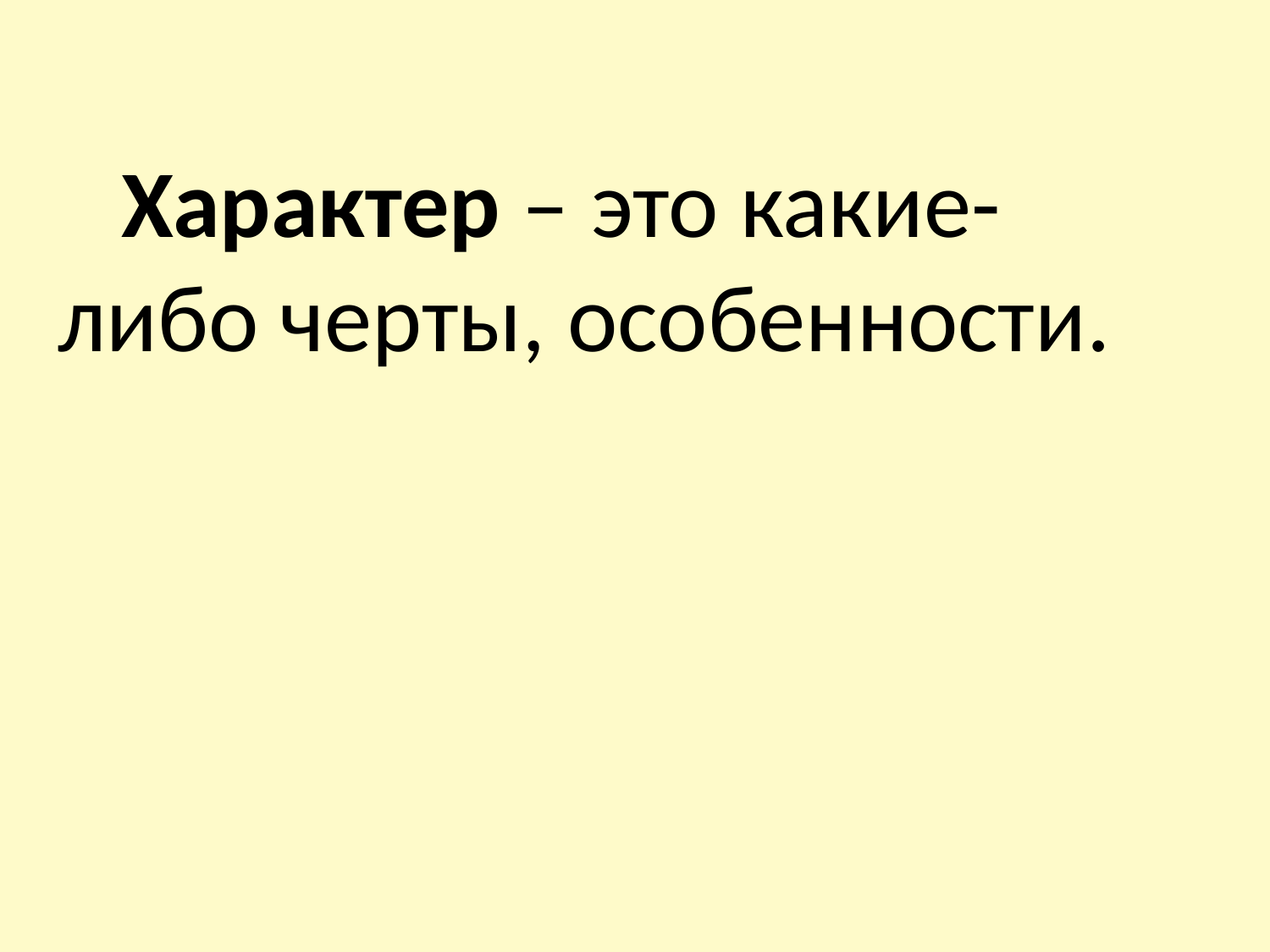

#
Характер – это какие-либо черты, особенности.